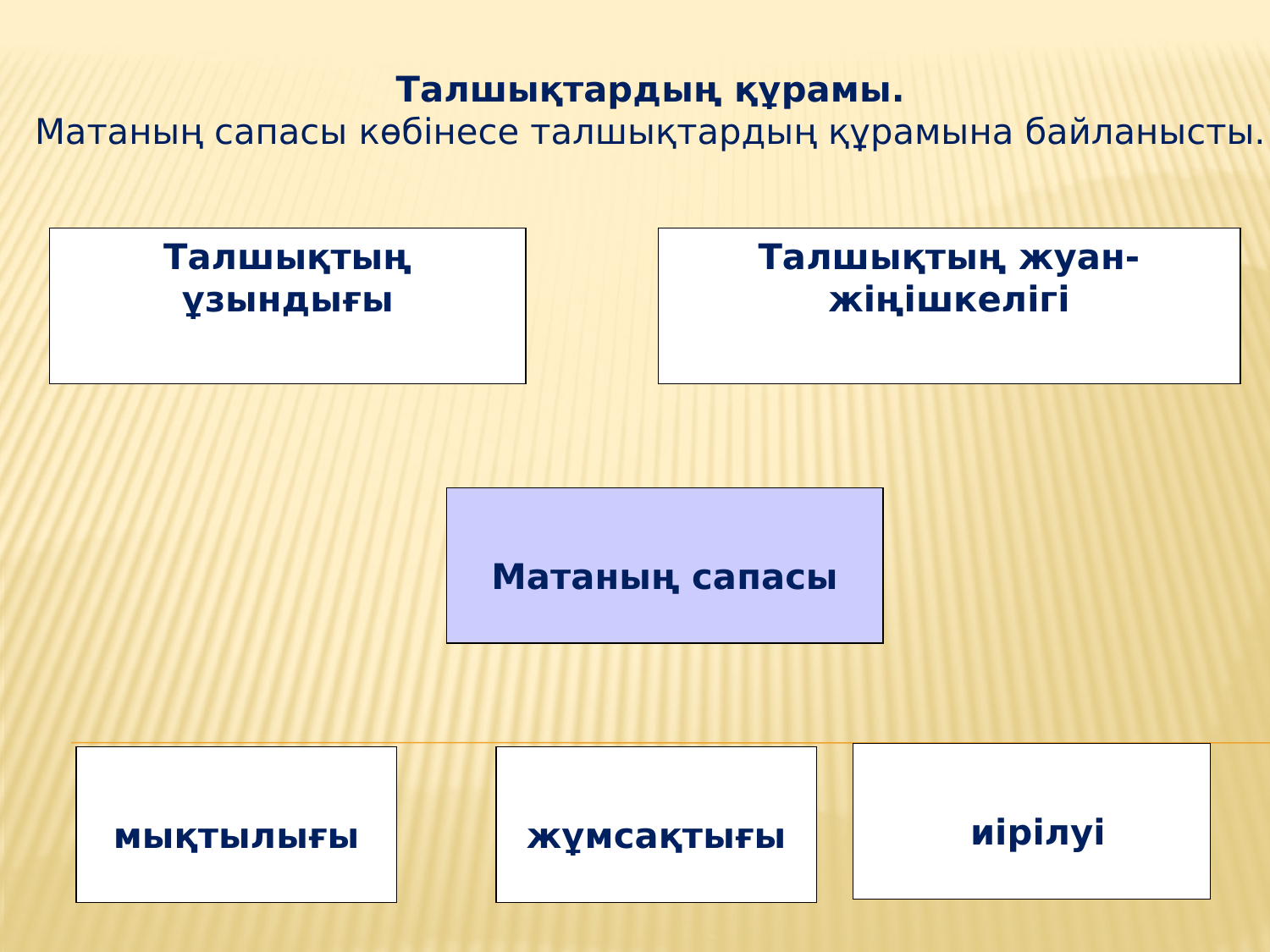

Талшықтардың құрамы.
Матаның сапасы көбінесе талшықтардың құрамына байланысты.
Талшықтың ұзындығы
Талшықтың жуан-жіңішкелігі

Матаның сапасы

 иірілуі

мықтылығы

жұмсақтығы